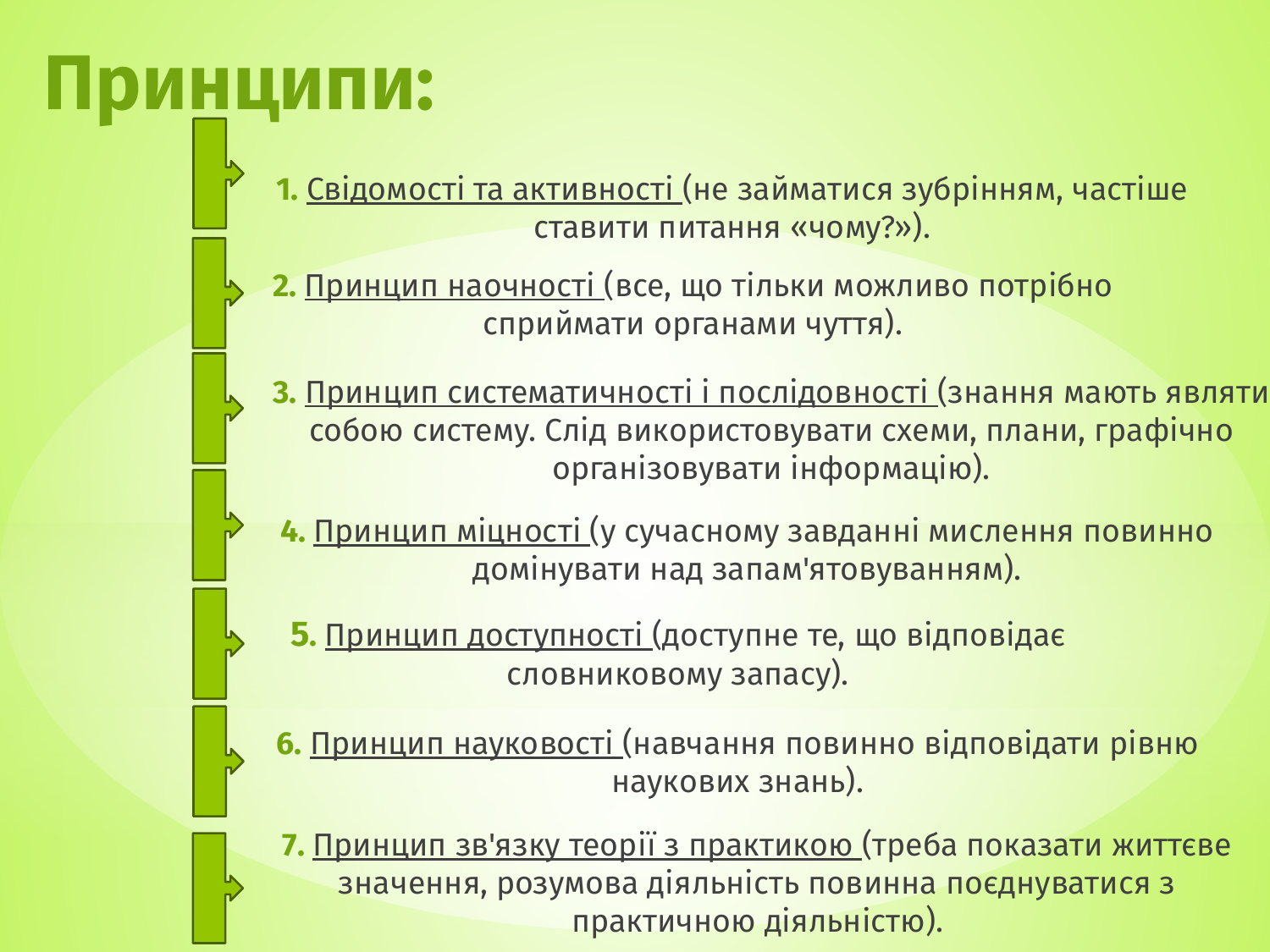

Принципи:

1. Свідомості та активності (не займатися зубрінням, частіше ставити питання «чому?»).

2. Принцип наочності (все, що тільки можливо потрібно сприймати органами чуття).

3. Принцип систематичності і послідовності (знання мають являти собою систему. Слід використовувати схеми, плани, графічно організовувати інформацію).

4. Принцип міцності (у сучасному завданні мислення повинно домінувати над запам'ятовуванням).

5. Принцип доступності (доступне те, що відповідає словниковому запасу).

6. Принцип науковості (навчання повинно відповідати рівню наукових знань).
7. Принцип зв'язку теорії з практикою (треба показати життєве значення, розумова діяльність повинна поєднуватися з практичною діяльністю).